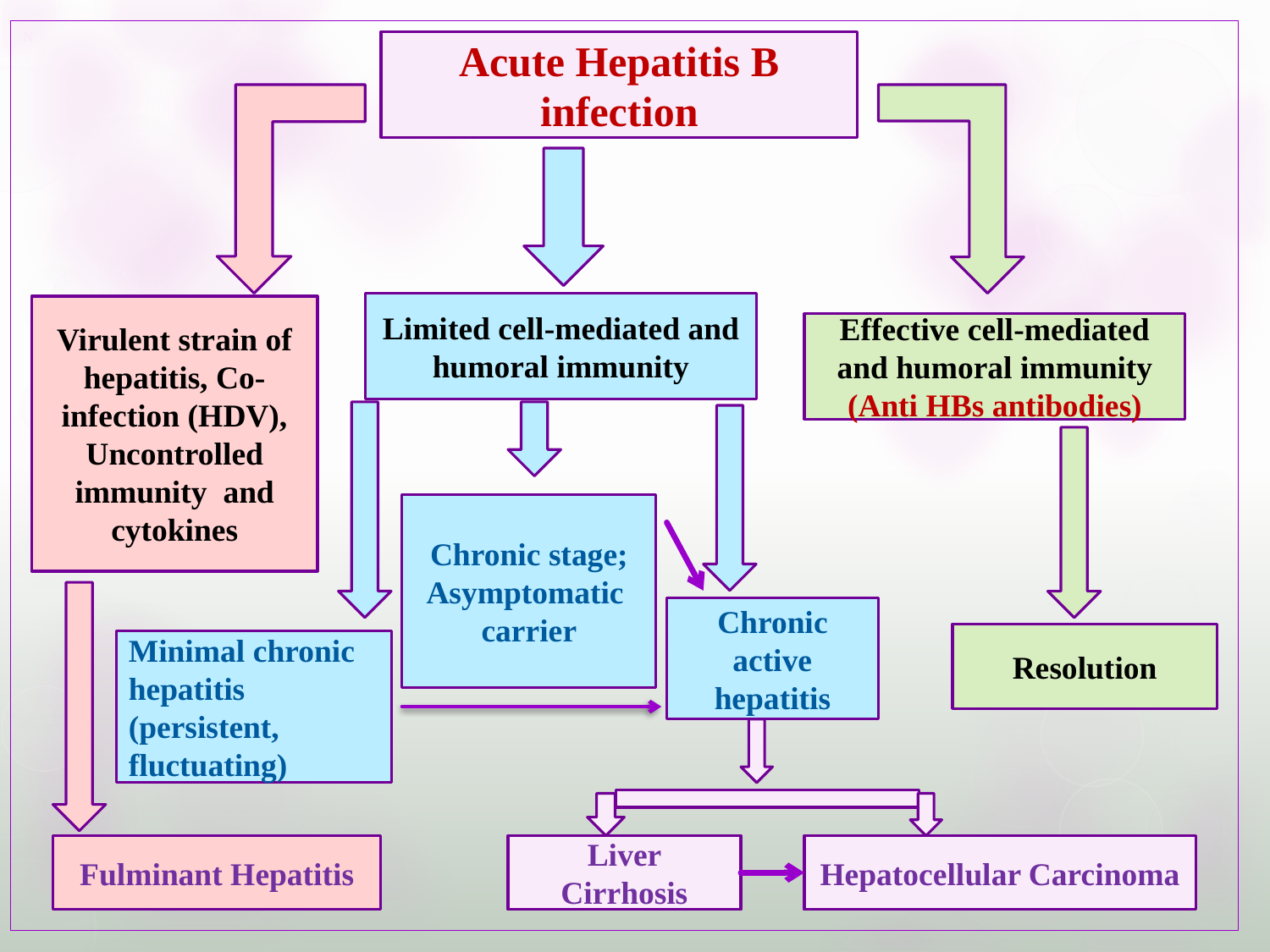

N
# n
Acute Hepatitis B infection

Limited cell-mediated and humoral immunity
Virulent strain of hepatitis, Co-infection (HDV), Uncontrolled immunity  and cytokines
Effective cell-mediated and humoral immunity (Anti HBs antibodies)

Chronic stage; Asymptomatic  carrier

Chronic active hepatitis
Resolution
Minimal chronic hepatitis (persistent, fluctuating)

Fulminant Hepatitis
Liver Cirrhosis
Hepatocellular Carcinoma